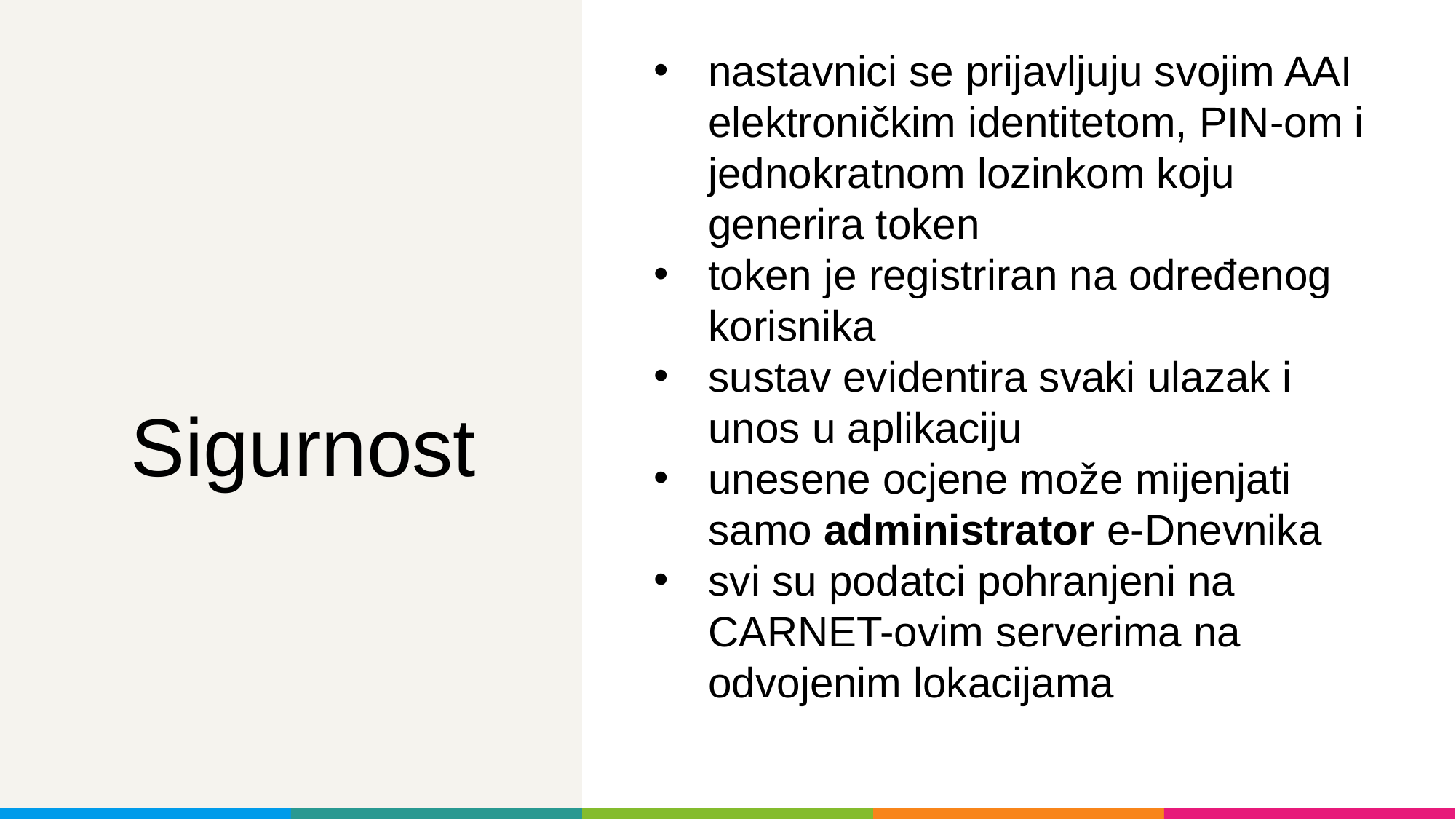

nastavnici se prijavljuju svojim AAI elektroničkim identitetom, PIN-om i jednokratnom lozinkom koju generira token
token je registriran na određenog korisnika
sustav evidentira svaki ulazak i unos u aplikaciju
unesene ocjene može mijenjati samo administrator e-Dnevnika
svi su podatci pohranjeni na CARNET-ovim serverima na odvojenim lokacijama
# Sigurnost